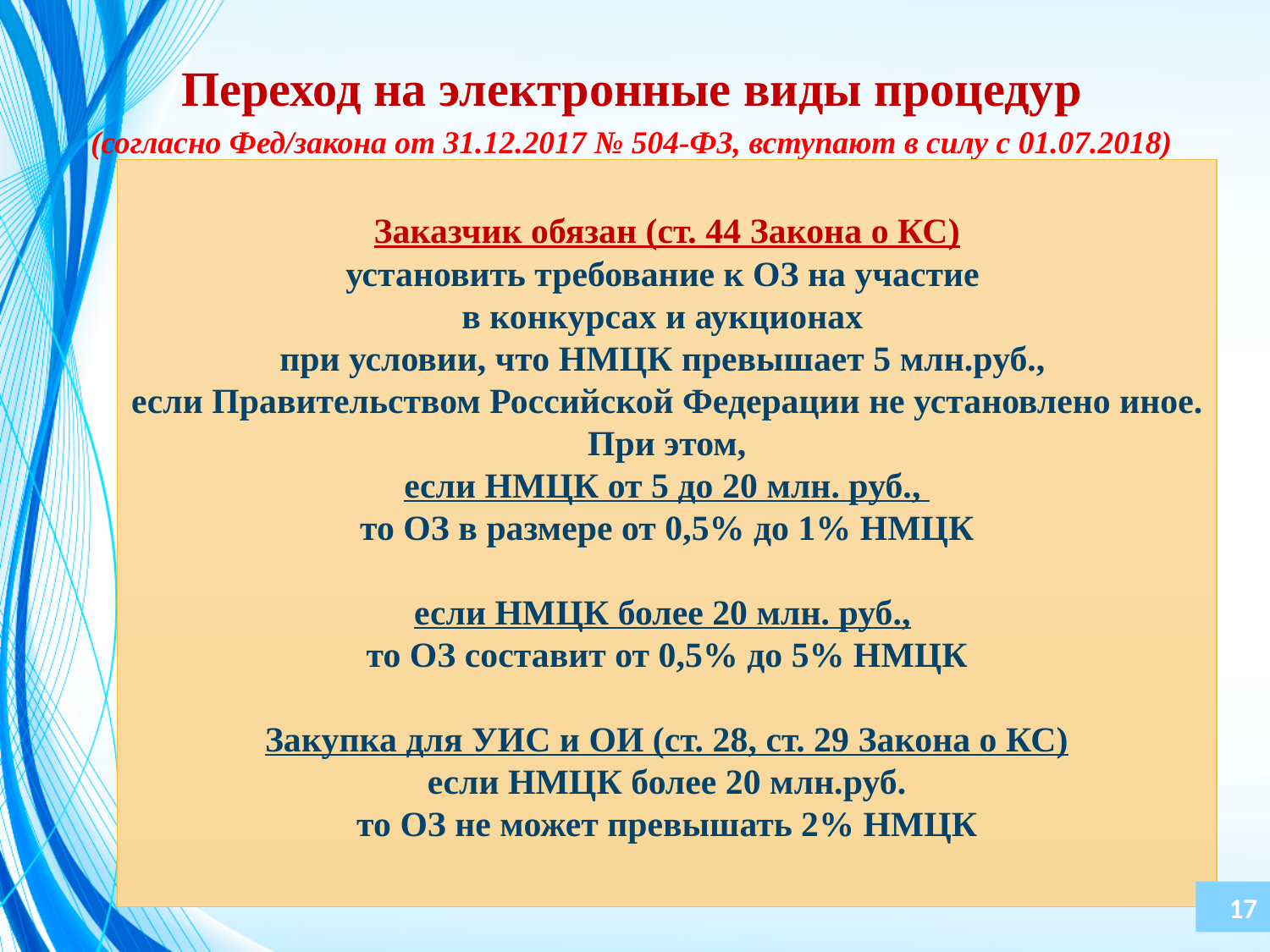

Переход на электронные виды процедур
(согласно Фед/закона от 31.12.2017 № 504-ФЗ, вступают в силу с 01.07.2018)

Заказчик обязан (ст. 44 Закона о КС)
установить требование к ОЗ на участие
в конкурсах и аукционах
при условии, что НМЦК превышает 5 млн.руб.,
если Правительством Российской Федерации не установлено иное.
При этом,
если НМЦК от 5 до 20 млн. руб.,
то ОЗ в размере от 0,5% до 1% НМЦК

если НМЦК более 20 млн. руб.,
то ОЗ составит от 0,5% до 5% НМЦК

Закупка для УИС и ОИ (ст. 28, ст. 29 Закона о КС)
если НМЦК более 20 млн.руб.
то ОЗ не может превышать 2% НМЦК

17